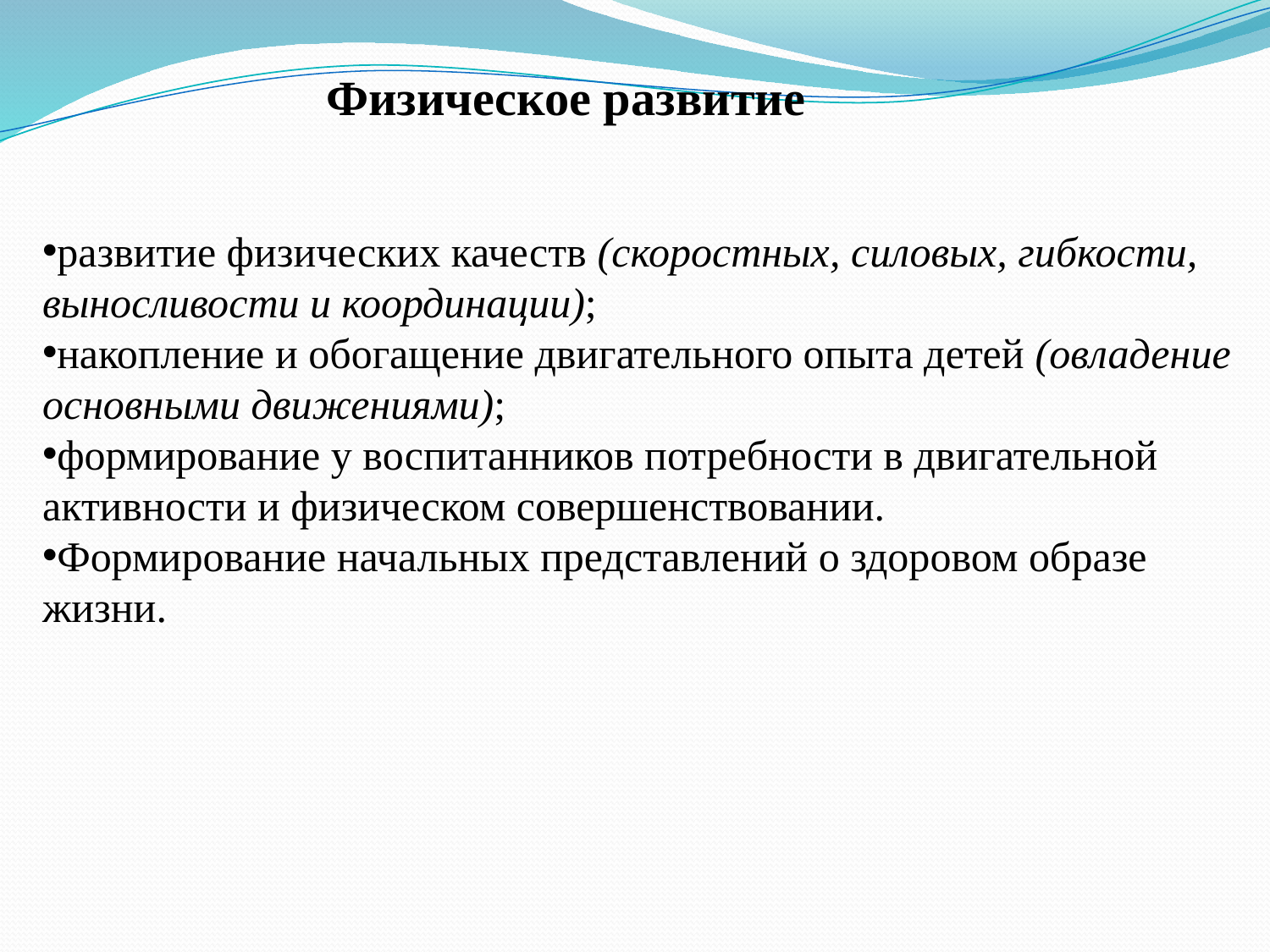

Физическое развитие
развитие физических качеств (скоростных, силовых, гибкости, выносливости и координации);
накопление и обогащение двигательного опыта детей (овладение основными движениями);
формирование у воспитанников потребности в двигательной активности и физическом совершенствовании.
Формирование начальных представлений о здоровом образе жизни.